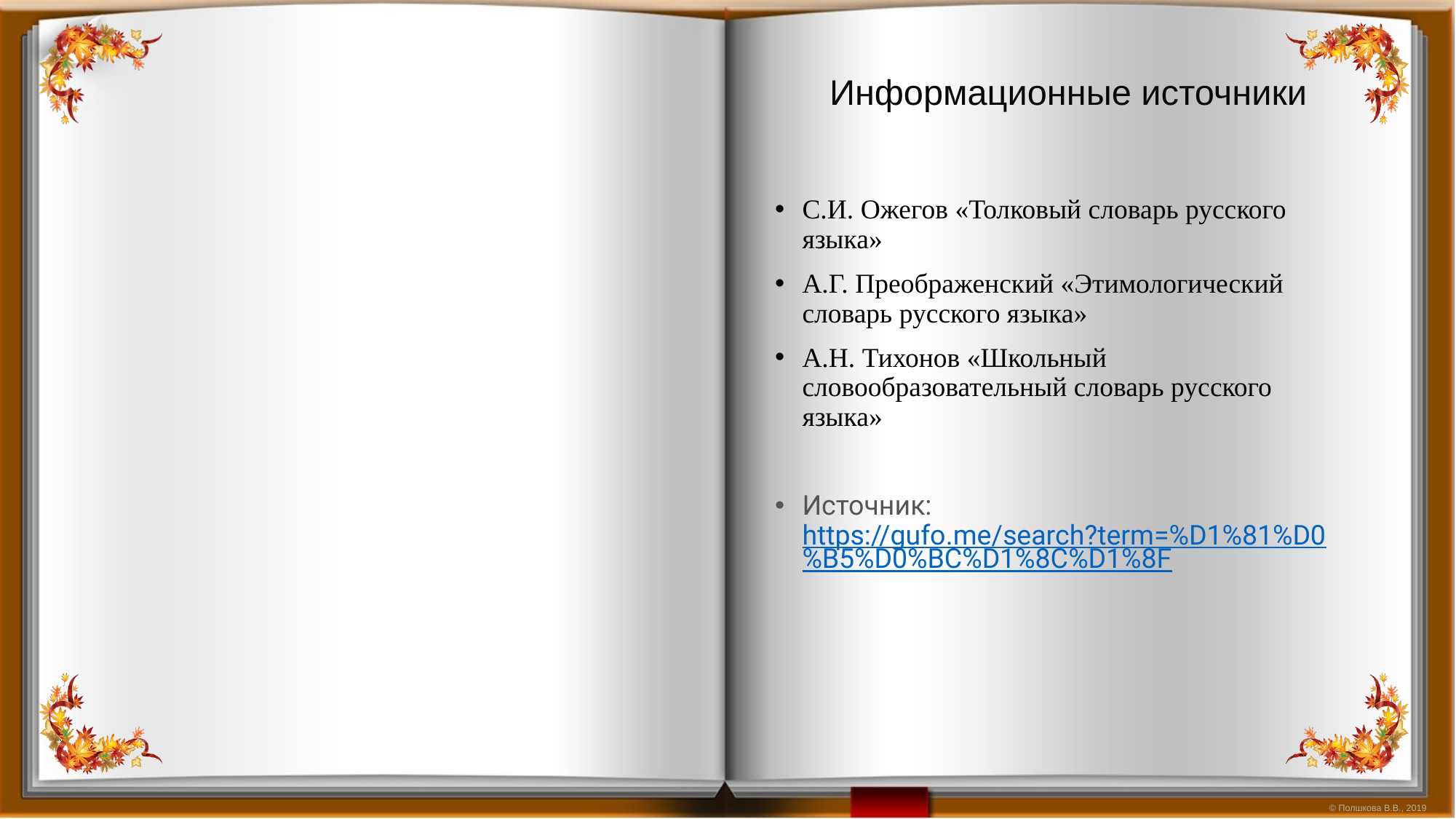

# Информационные источники

С.И. Ожегов «Толковый словарь русского языка»
А.Г. Преображенский «Этимологический словарь русского языка»
А.Н. Тихонов «Школьный словообразовательный словарь русского языка»

Источник: https://gufo.me/search?term=%D1%81%D0%B5%D0%BC%D1%8C%D1%8F